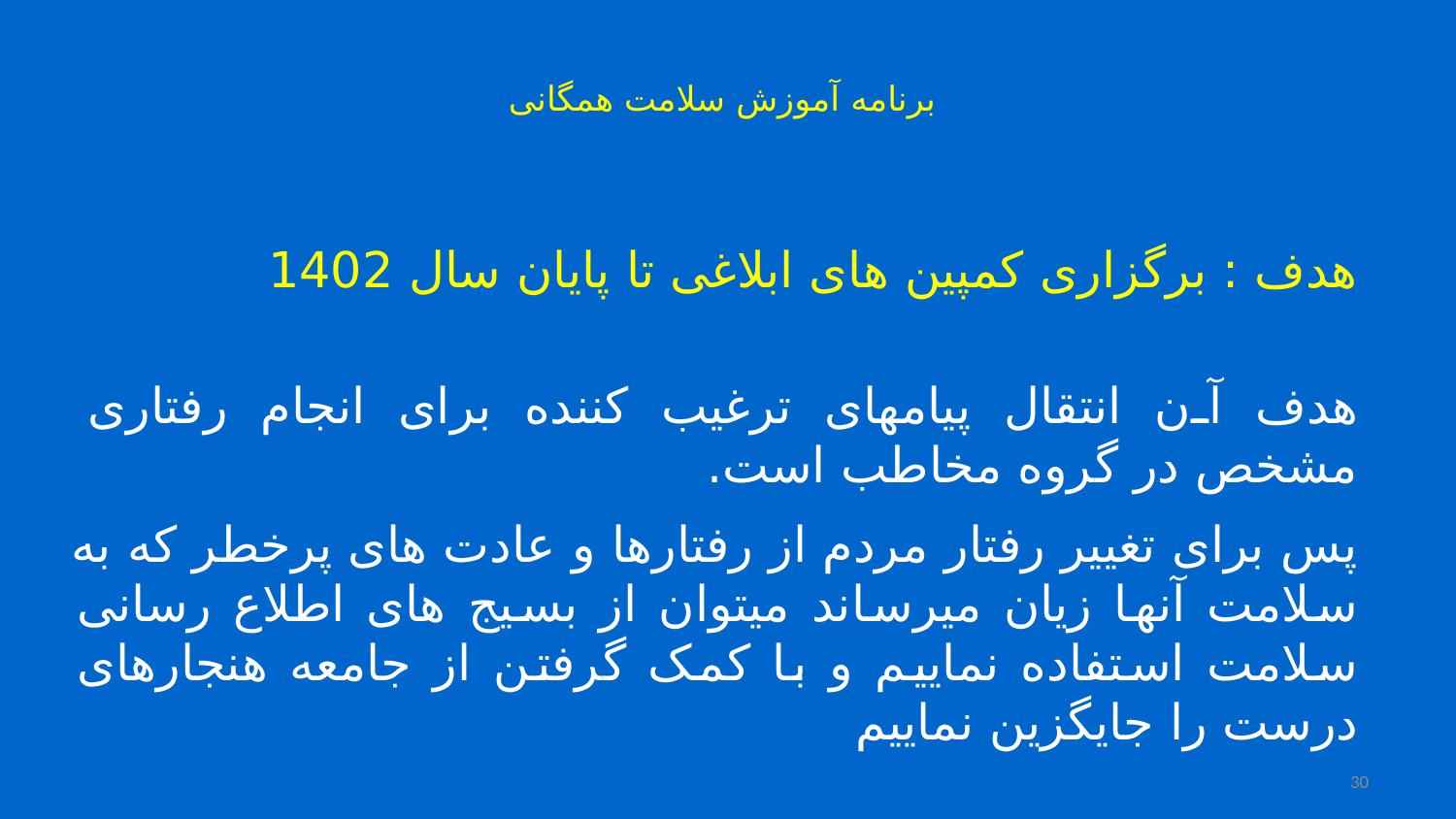

# برنامه آموزش سلامت همگانی

هدف : برگزاری کمپین های ابلاغی تا پایان سال 1402

هدف آن انتقال پیامهای ترغیب کننده برای انجام رفتاری مشخص در گروه مخاطب است.
پس برای تغییر رفتار مردم از رفتارها و عادت های پرخطر که به سلامت آنها زیان میرساند میتوان از بسیج های اطلاع رسانی سلامت استفاده نماییم و با کمک گرفتن از جامعه هنجارهای درست را جایگزین نماییم

30